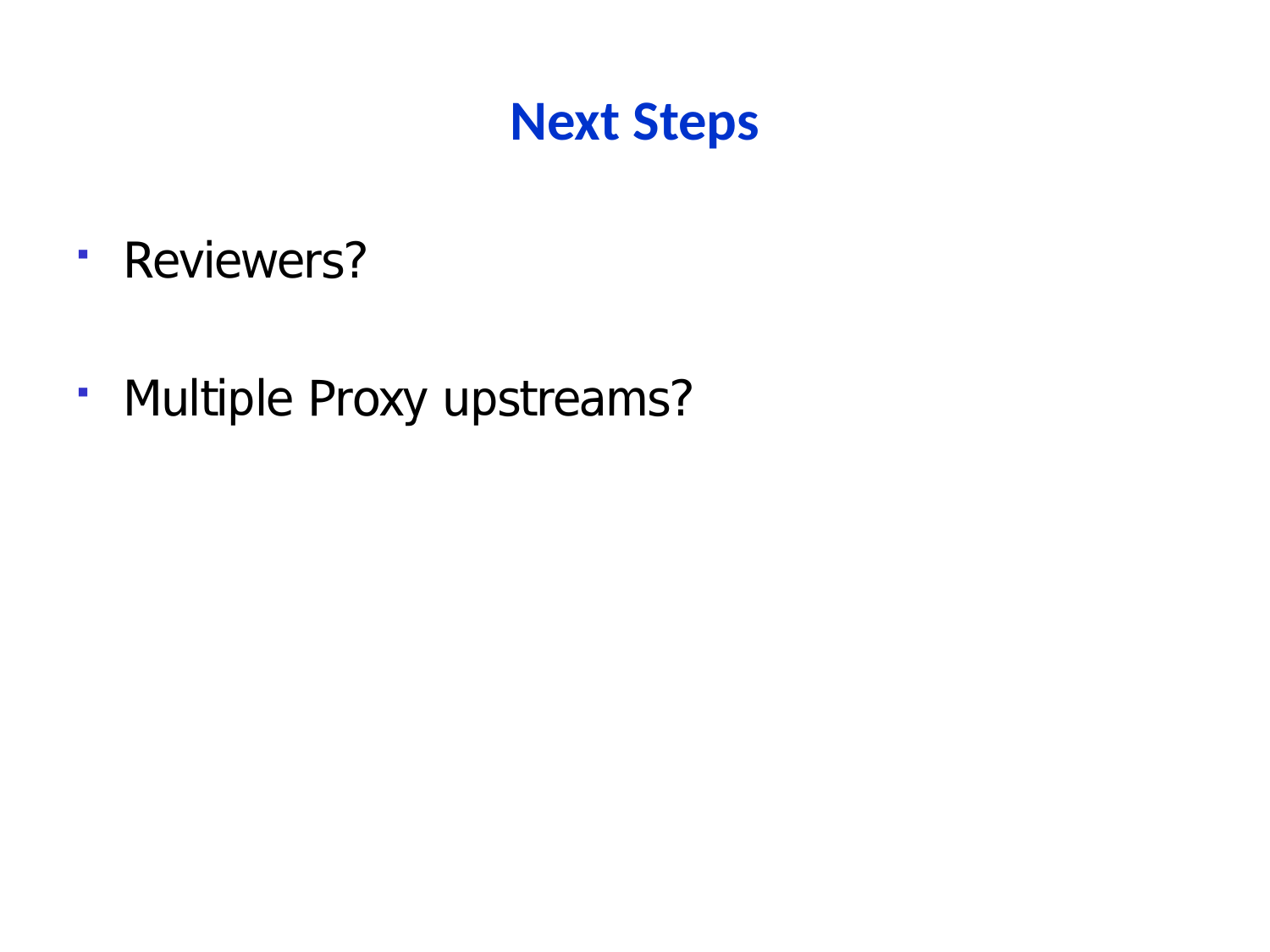

# Next Steps
Reviewers?

Multiple Proxy upstreams?